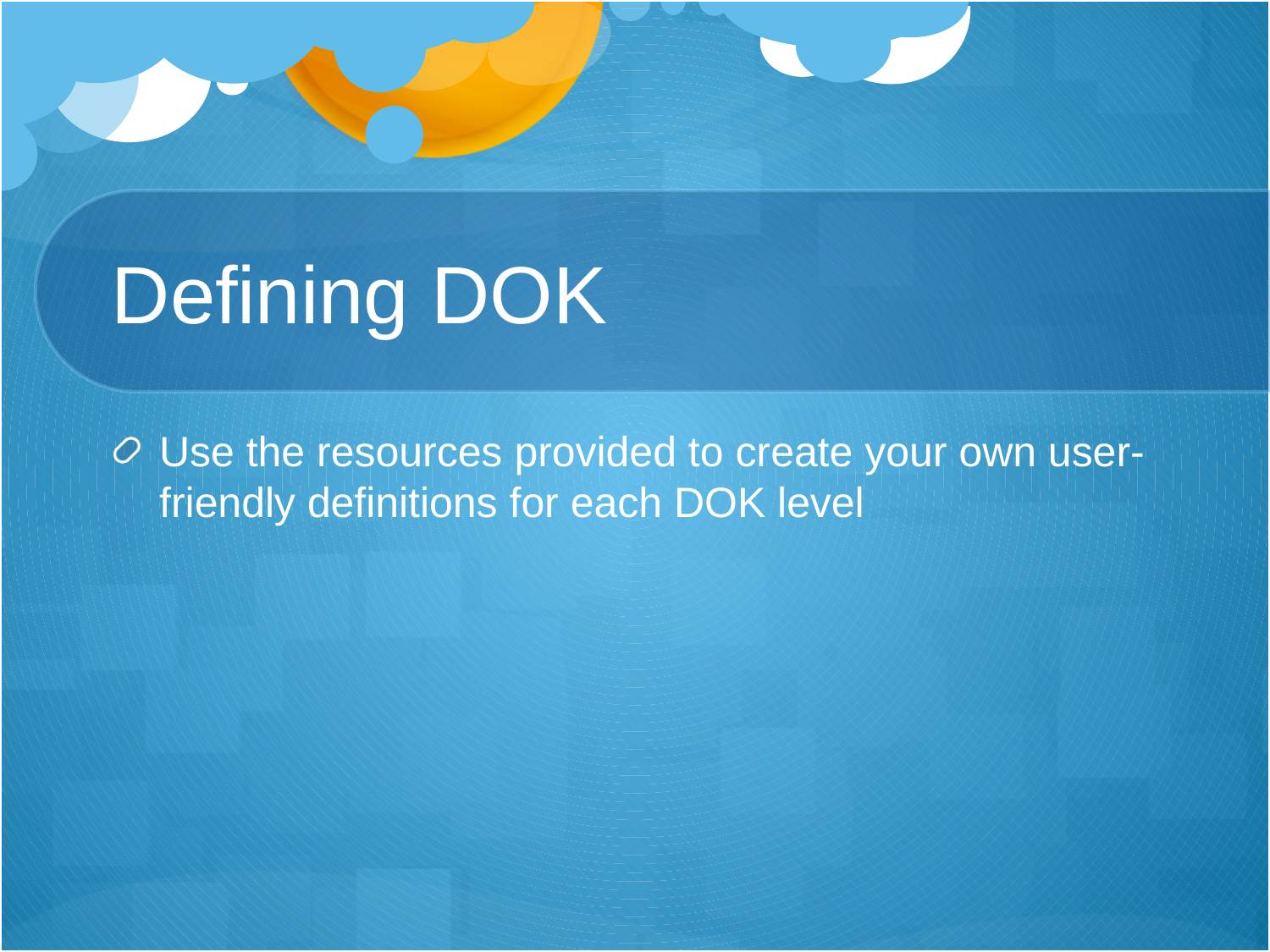

# Defining DOK
Use the resources provided to create your own user-friendly definitions for each DOK level